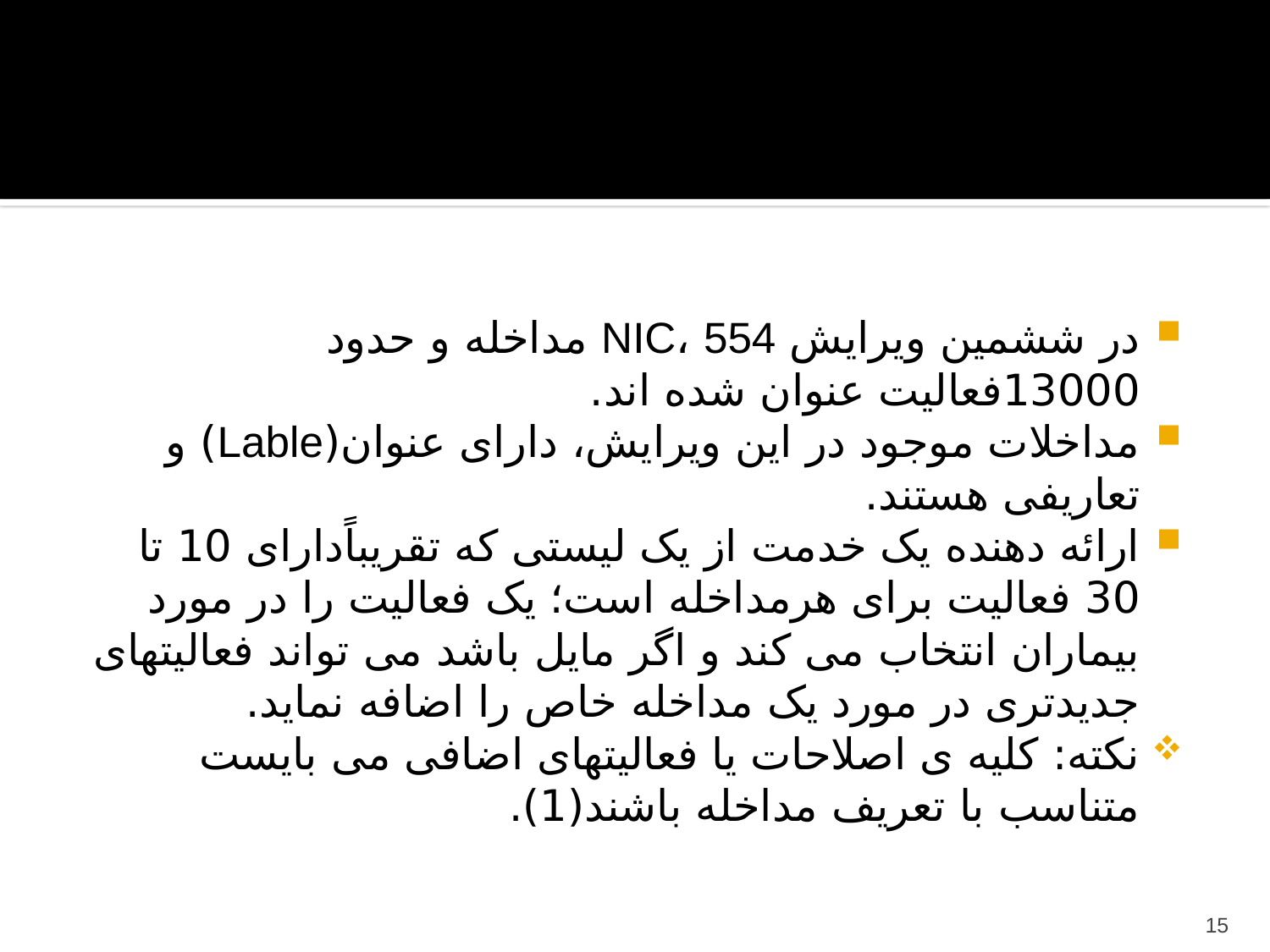

#
در ششمین ویرایش NIC، 554 مداخله و حدود 13000فعالیت عنوان شده اند.
مداخلات موجود در این ویرایش، دارای عنوان(Lable) و تعاریفی هستند.
ارائه دهنده یک خدمت از یک لیستی که تقریباًدارای 10 تا 30 فعالیت برای هرمداخله است؛ یک فعالیت را در مورد بیماران انتخاب می کند و اگر مایل باشد می تواند فعالیتهای جدیدتری در مورد یک مداخله خاص را اضافه نماید.
نکته: کلیه ی اصلاحات یا فعالیتهای اضافی می بایست متناسب با تعریف مداخله باشند(1).

15